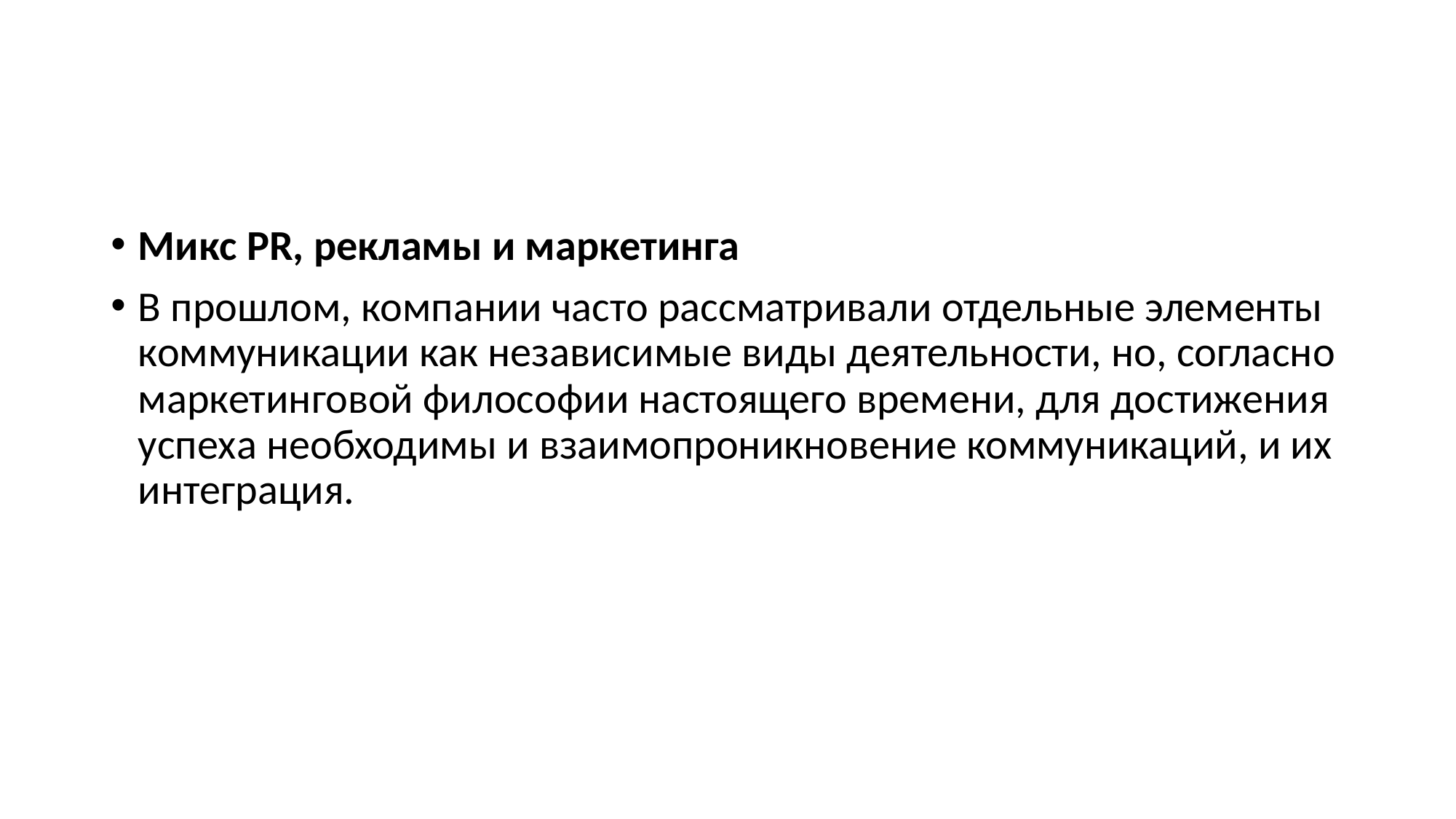

#
Микс PR, рекламы и маркетинга
В прошлом, компании часто рассматривали отдельные элементы коммуникации как независимые виды деятельности, но, согласно маркетинговой философии настоящего времени, для достижения успеха необходимы и взаимопроникновение коммуникаций, и их интеграция.